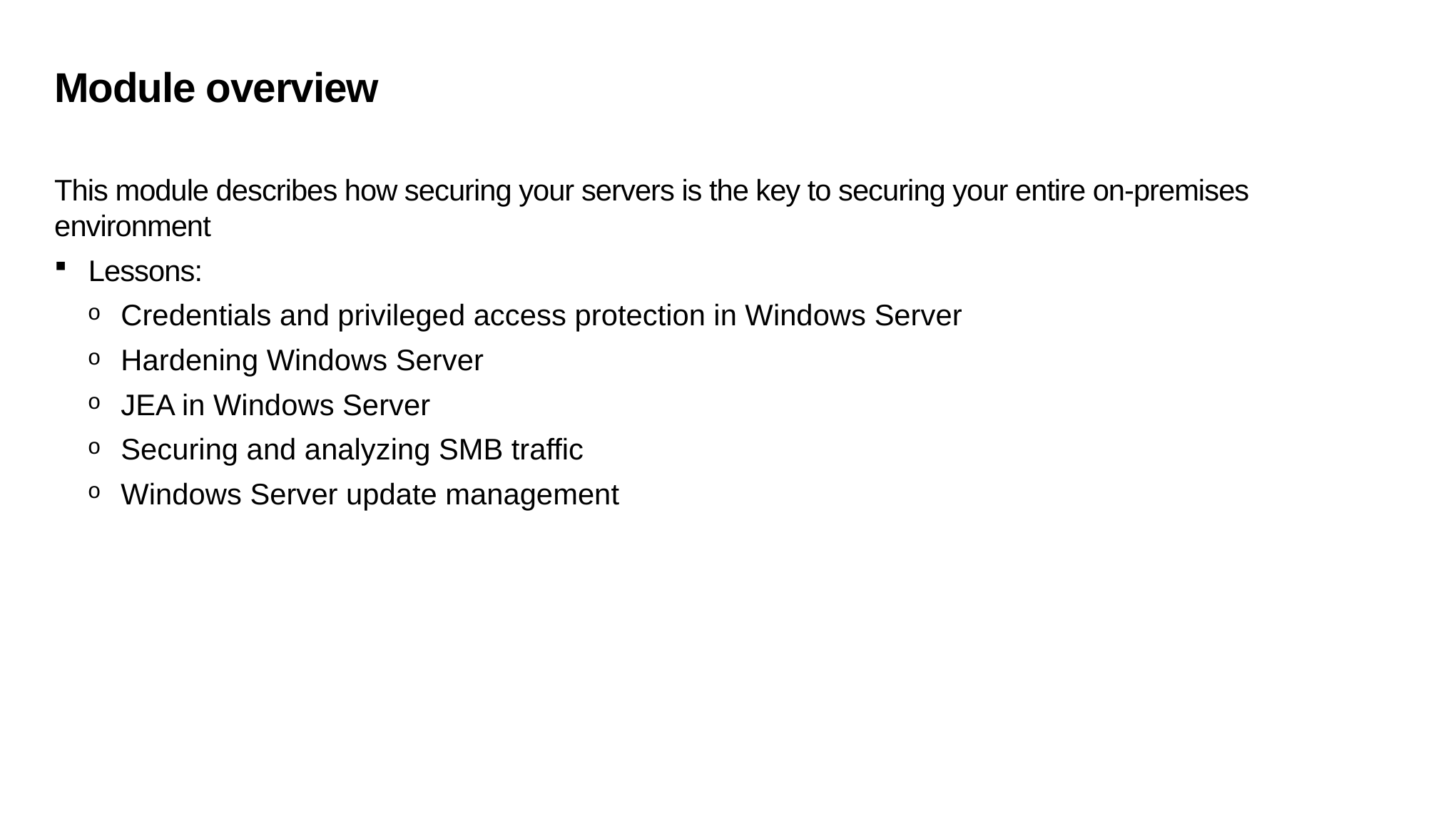

# Module overview
This module describes how securing your servers is the key to securing your entire on-premises environment
Lessons:
Credentials and privileged access protection in Windows Server
Hardening Windows Server
JEA in Windows Server
Securing and analyzing SMB traffic
Windows Server update management